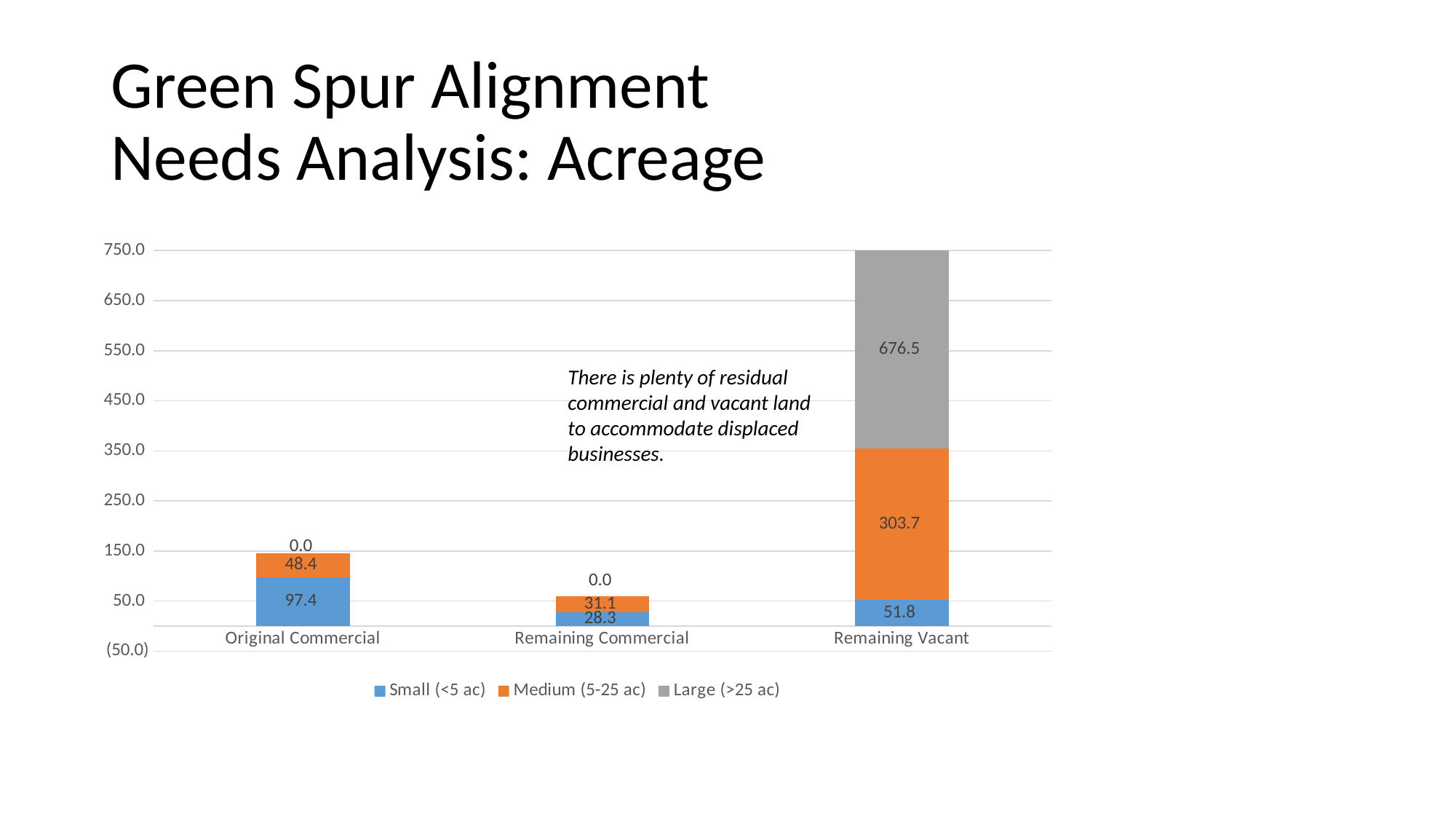

# Green Spur Alignment Needs Analysis: Acreage

### Chart

| Category | Small (<5 ac) | Medium (5-25 ac) | Large (>25 ac) |
|---|---|---|---|
| Original Commercial | 97.3574420115779 | 48.4 | 0.0 |
| Remaining Commercial | 28.28881272331925 | 31.054323627542807 | 0.0 |
| Remaining Vacant | 51.799584130912166 | 303.7040186824777 | 676.5113156354015 |
There is plenty of residual commercial and vacant land to accommodate displaced businesses.